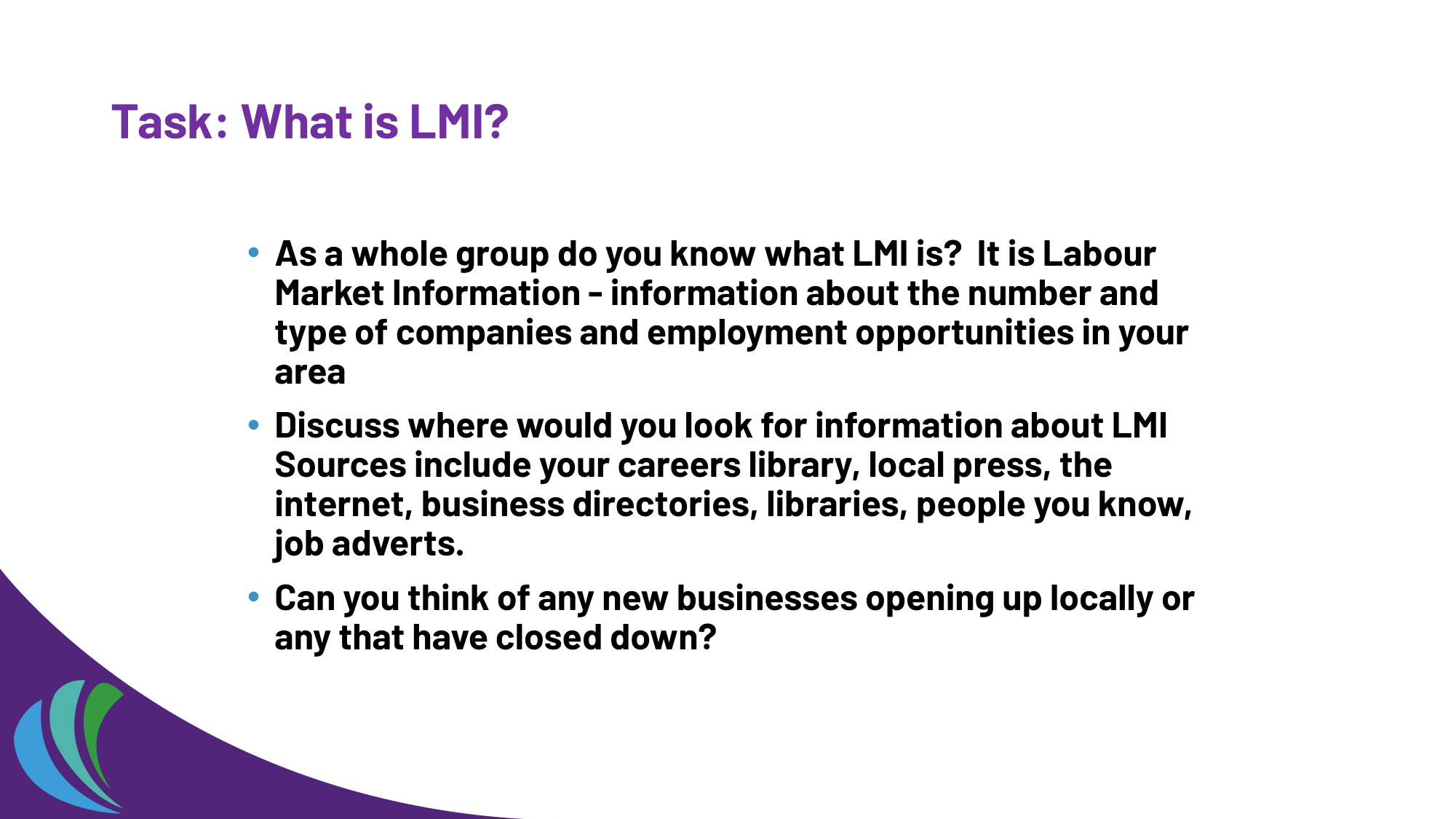

# Task: What is LMI?
As a whole group do you know what LMI is?  It is Labour Market Information - information about the number and type of companies and employment opportunities in your area
Discuss where would you look for information about LMI  Sources include your careers library, local press, the internet, business directories, libraries, people you know, job adverts.
Can you think of any new businesses opening up locally or any that have closed down?